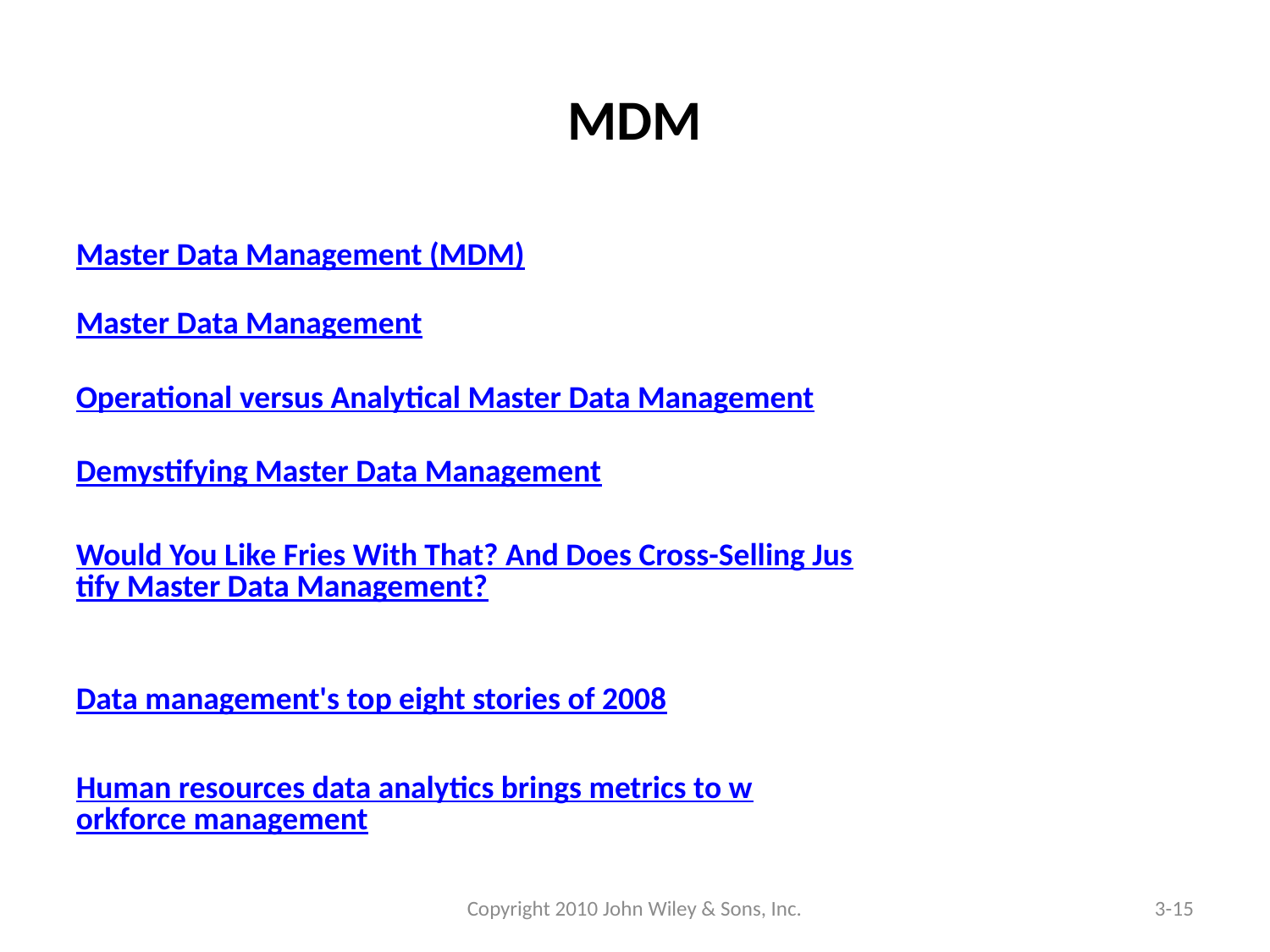

# MDM
Master Data Management (MDM)

Master Data Management
Operational versus Analytical Master Data Management
Demystifying Master Data Management
Would You Like Fries With That? And Does Cross-Selling Justify Master Data Management?

Data management's top eight stories of 2008

Human resources data analytics brings metrics to workforce management

Copyright 2010 John Wiley & Sons, Inc.
3-15